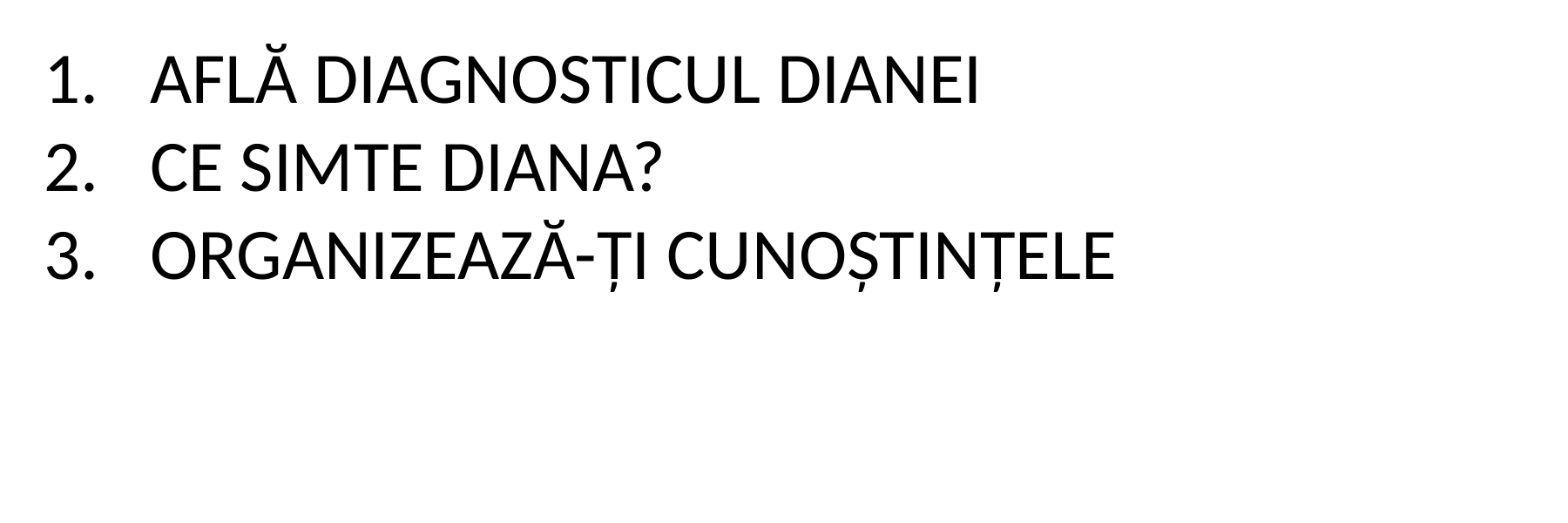

AFLĂ DIAGNOSTICUL DIANEI
CE SIMTE DIANA?
ORGANIZEAZĂ-ȚI CUNOȘTINȚELE